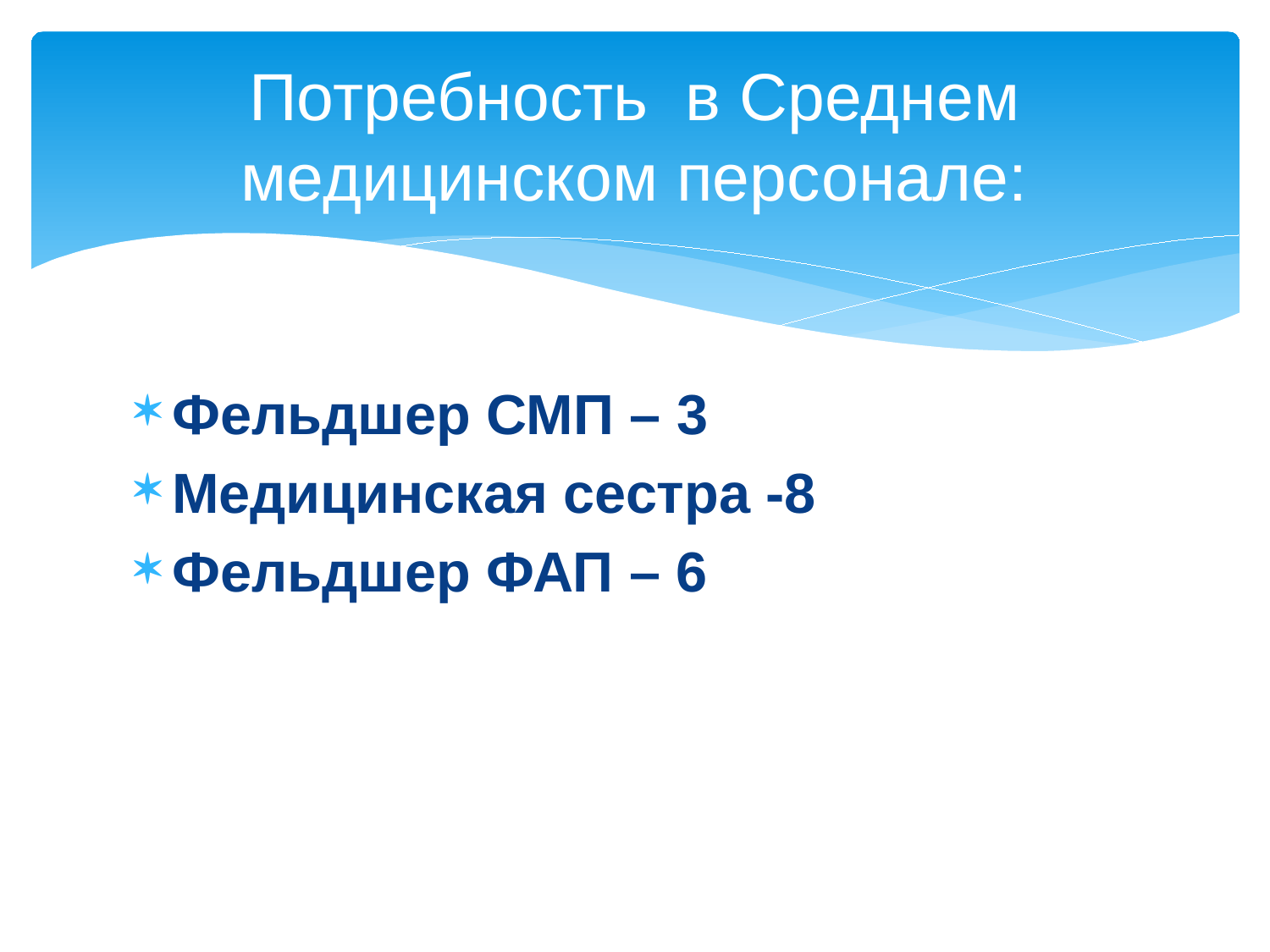

# Потребность  в Среднем медицинском персонале:
Фельдшер СМП – 3
Медицинская сестра -8
Фельдшер ФАП – 6